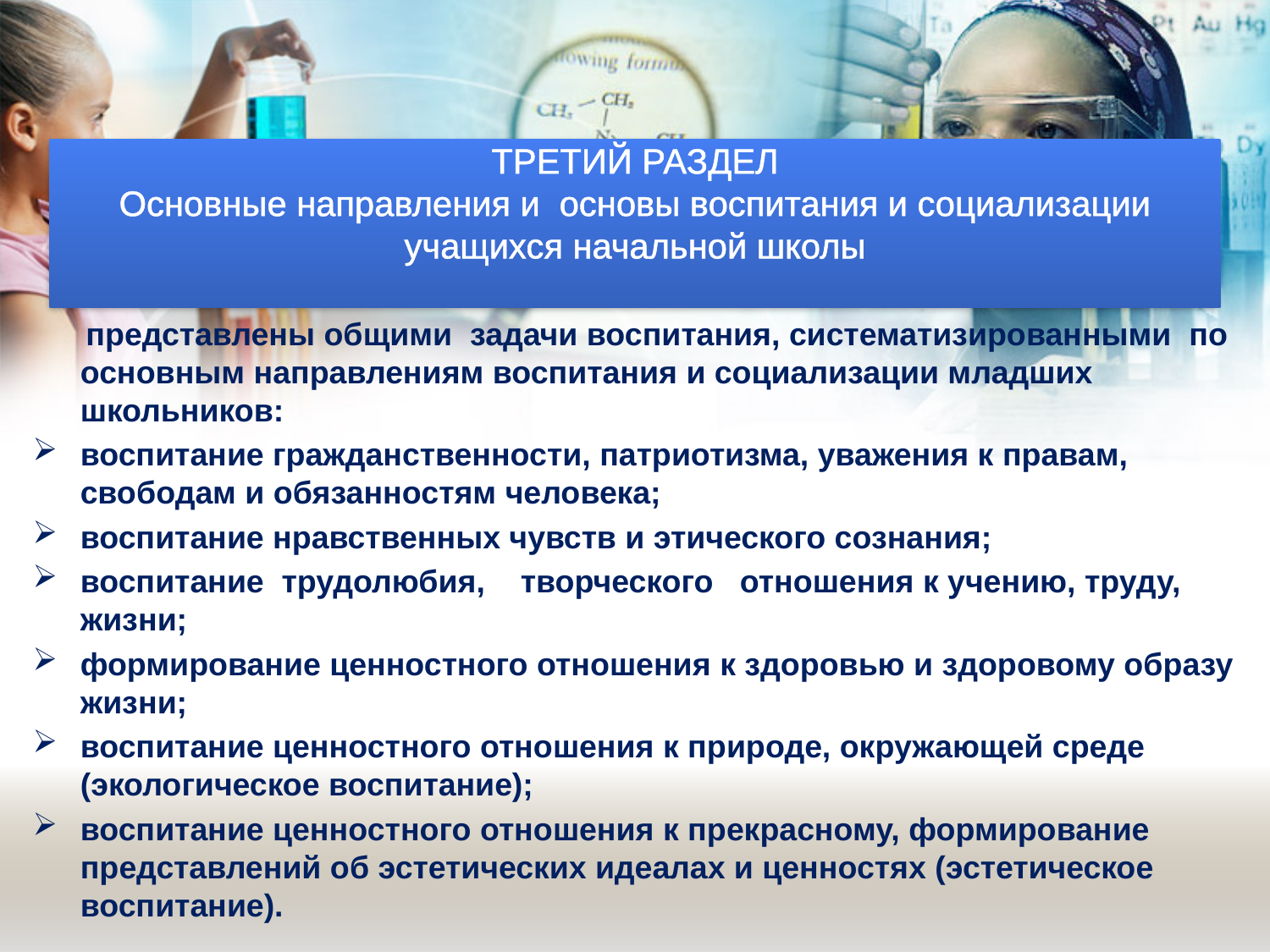

# ТРЕТИЙ РАЗДЕЛ Основные направления и  основы воспитания и социализации учащихся начальной школы
      представлены общими  задачи воспитания, систематизированными  по основным направлениям воспитания и социализации младших школьников:
воспитание гражданственности, патриотизма, уважения к правам, свободам и обязанностям человека;
воспитание нравственных чувств и этического сознания;
воспитание  трудолюбия,    творческого   отношения к учению, труду, жизни;
формирование ценностного отношения к здоровью и здоровому образу жизни;
воспитание ценностного отношения к природе, окружающей среде (экологическое воспитание);
воспитание ценностного отношения к прекрасному, формирование представлений об эстетических идеалах и ценностях (эстетическое воспитание).